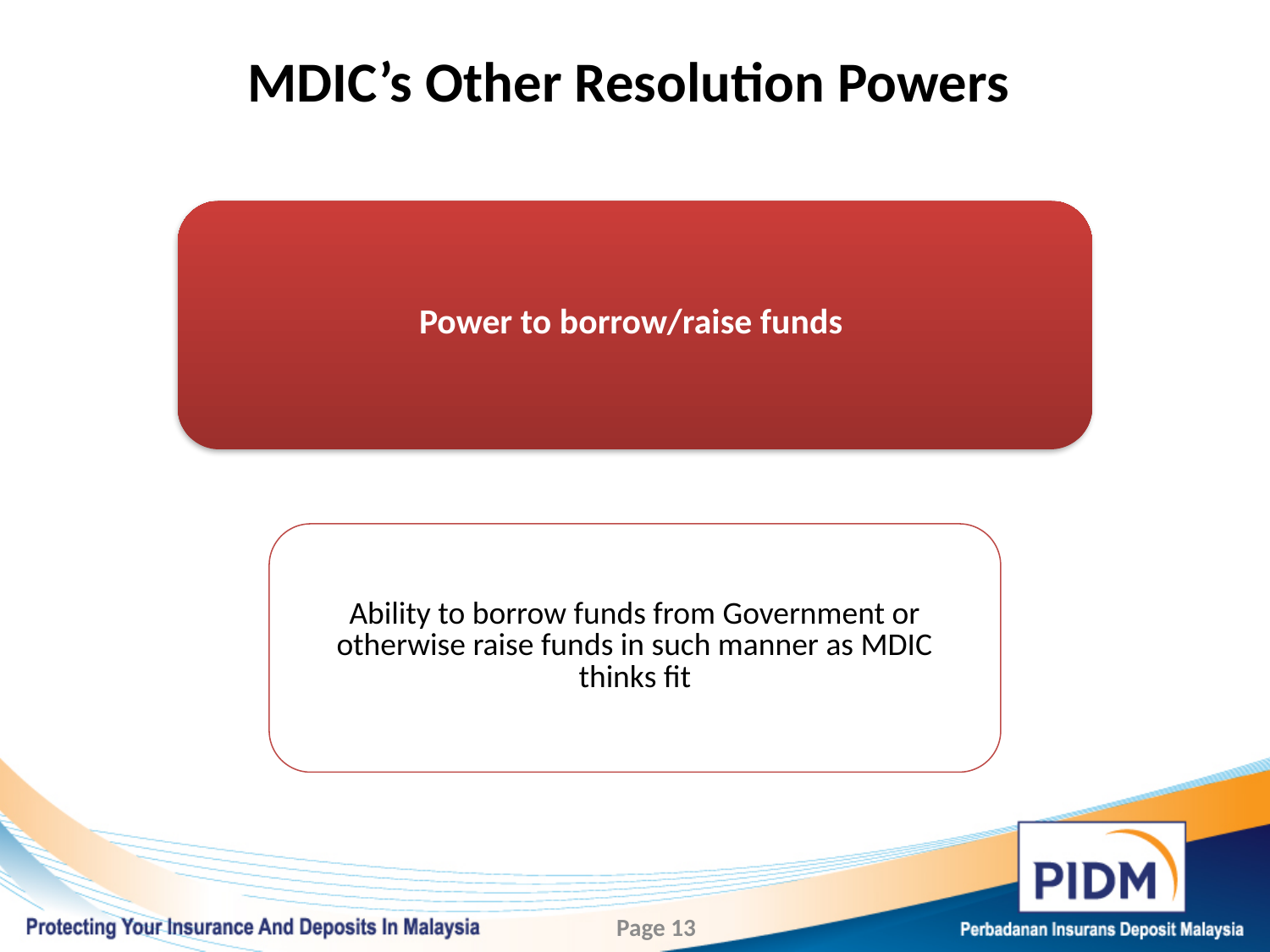

# MDIC’s Other Resolution Powers
Power to borrow/raise funds
Ability to borrow funds from Government or otherwise raise funds in such manner as MDIC thinks fit
Page 13